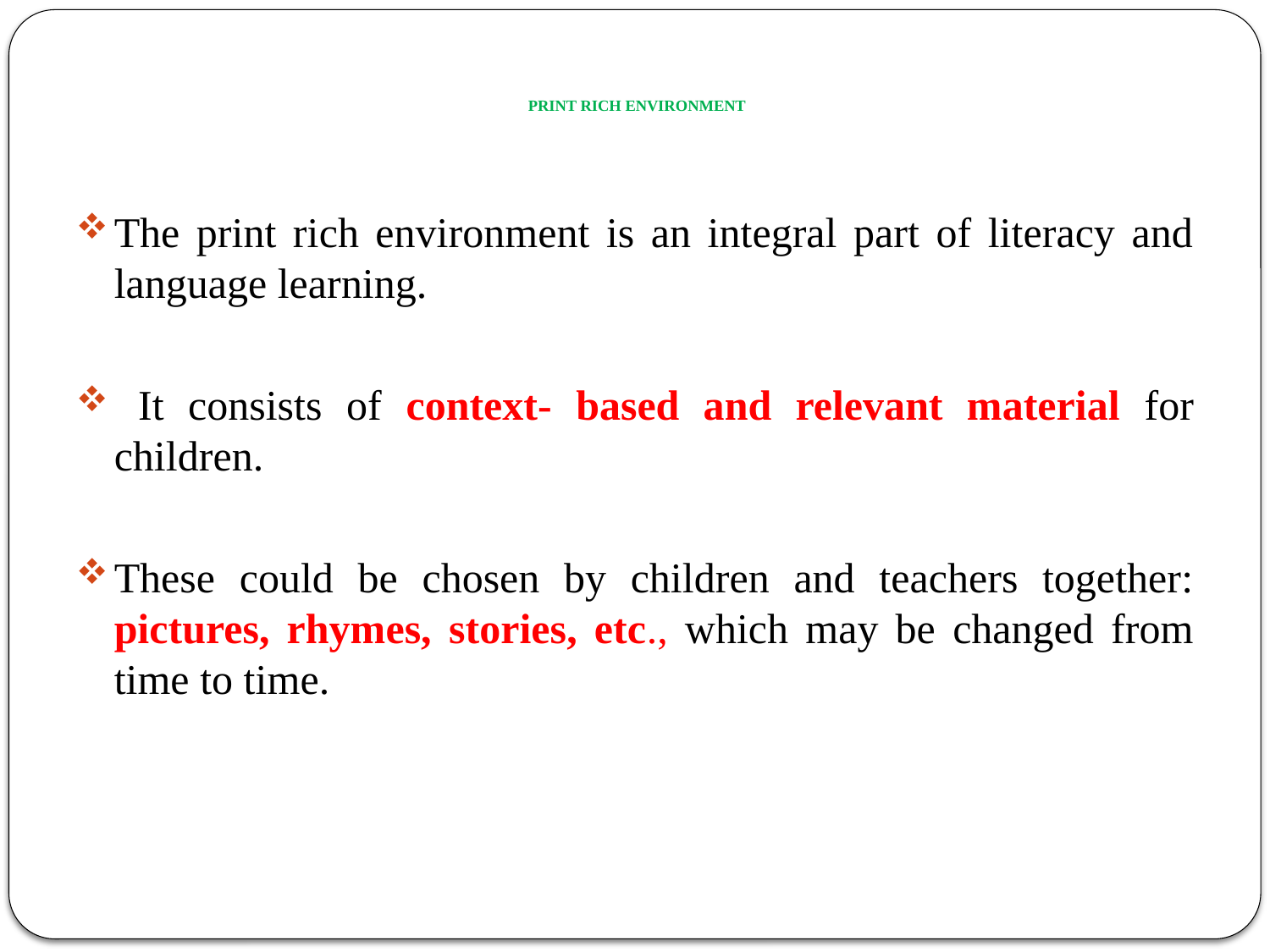

# PRINT RICH ENVIRONMENT

The print rich environment is an integral part of literacy and language learning.

 It consists of context- based and relevant material for children.

These could be chosen by children and teachers together: pictures, rhymes, stories, etc., which may be changed from time to time.